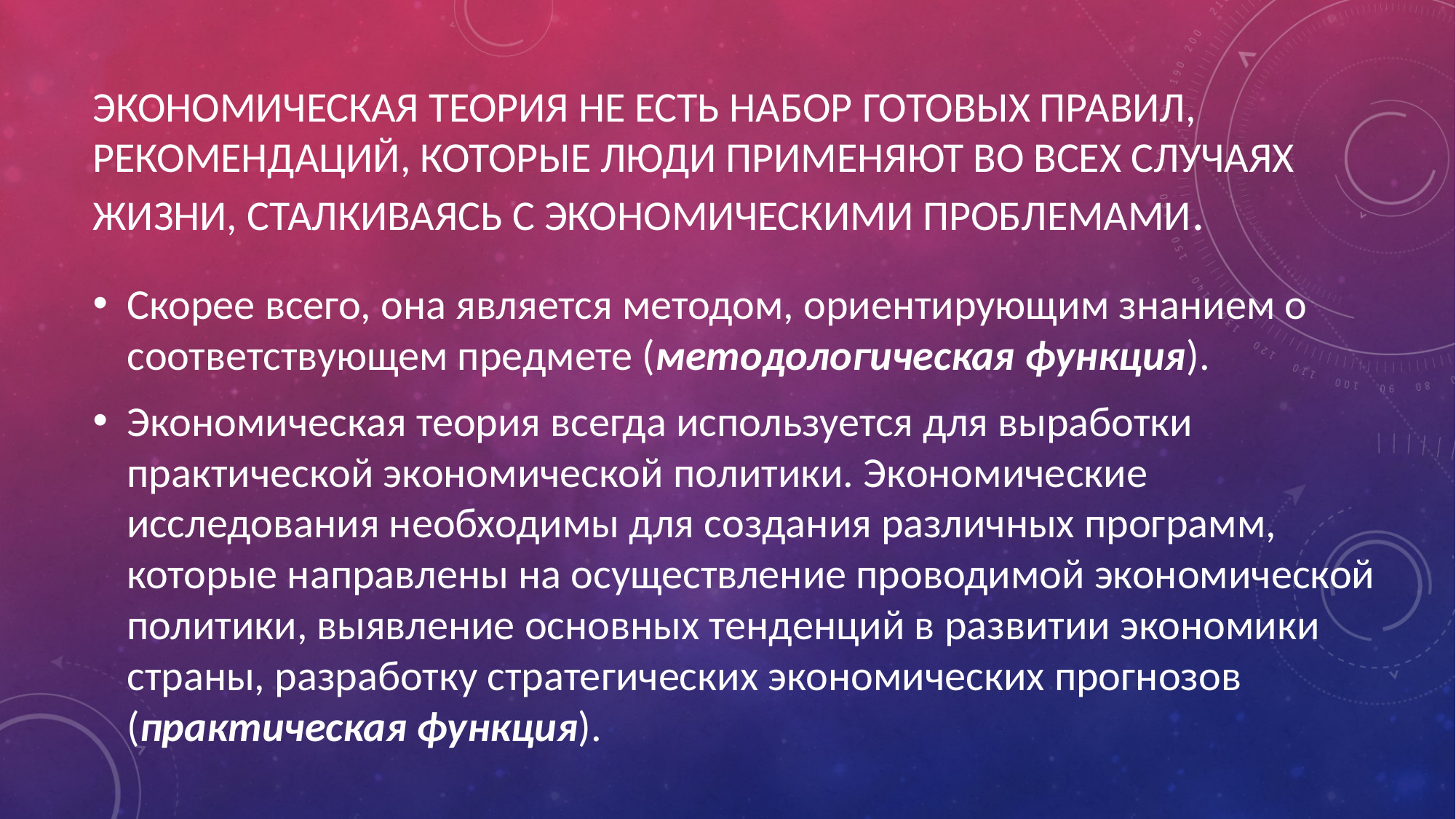

# Экономическая теория не есть набор готовых правил, рекомендаций, которые люди применяют во всех случаях жизни, сталкиваясь с экономическими проблемами.
Скорее всего, она является методом, ориентирующим знанием о соответствующем предмете (методологическая функция).
Экономическая теория всегда используется для выработки практической экономической политики. Экономические исследования необходимы для создания различных программ, которые направлены на осуществление проводимой экономической политики, выявление основных тенденций в развитии экономики страны, разработку стратегических экономических прогнозов (практическая функция).